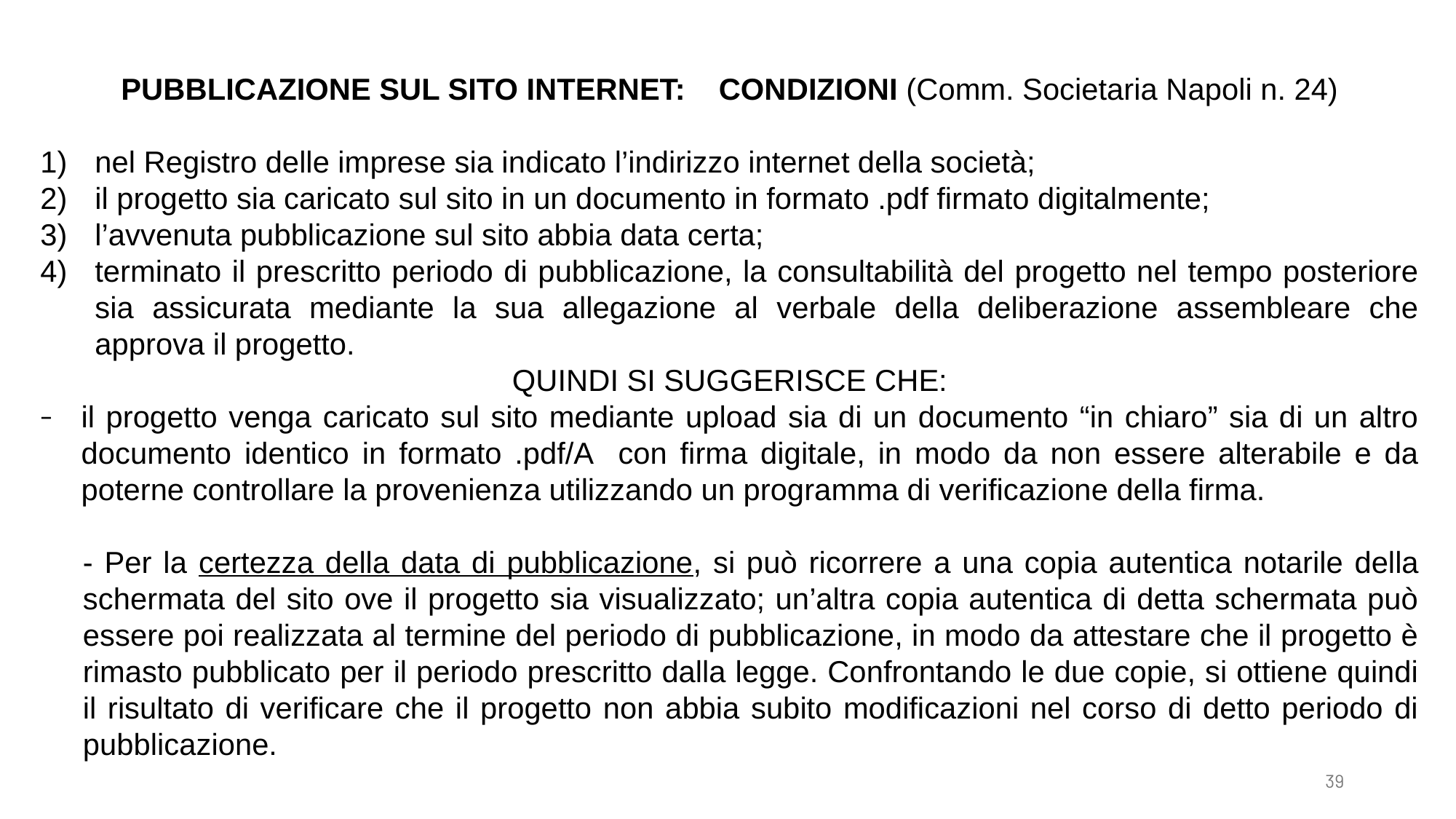

PUBBLICAZIONE SUL SITO INTERNET:    CONDIZIONI (Comm. Societaria Napoli n. 24)

nel Registro delle imprese sia indicato l’indirizzo internet della società;
il progetto sia caricato sul sito in un documento in formato .pdf firmato digitalmente;
l’avvenuta pubblicazione sul sito abbia data certa;
terminato il prescritto periodo di pubblicazione, la consultabilità del progetto nel tempo posteriore sia assicurata mediante la sua allegazione al verbale della deliberazione assembleare che approva il progetto.
QUINDI SI SUGGERISCE CHE:
il progetto venga caricato sul sito mediante upload sia di un documento “in chiaro” sia di un altro documento identico in formato .pdf/A  con firma digitale, in modo da non essere alterabile e da poterne controllare la provenienza utilizzando un programma di verificazione della firma.

- Per la certezza della data di pubblicazione, si può ricorrere a una copia autentica notarile della schermata del sito ove il progetto sia visualizzato; un’altra copia autentica di detta schermata può essere poi realizzata al termine del periodo di pubblicazione, in modo da attestare che il progetto è rimasto pubblicato per il periodo prescritto dalla legge. Confrontando le due copie, si ottiene quindi il risultato di verificare che il progetto non abbia subito modificazioni nel corso di detto periodo di pubblicazione.
39